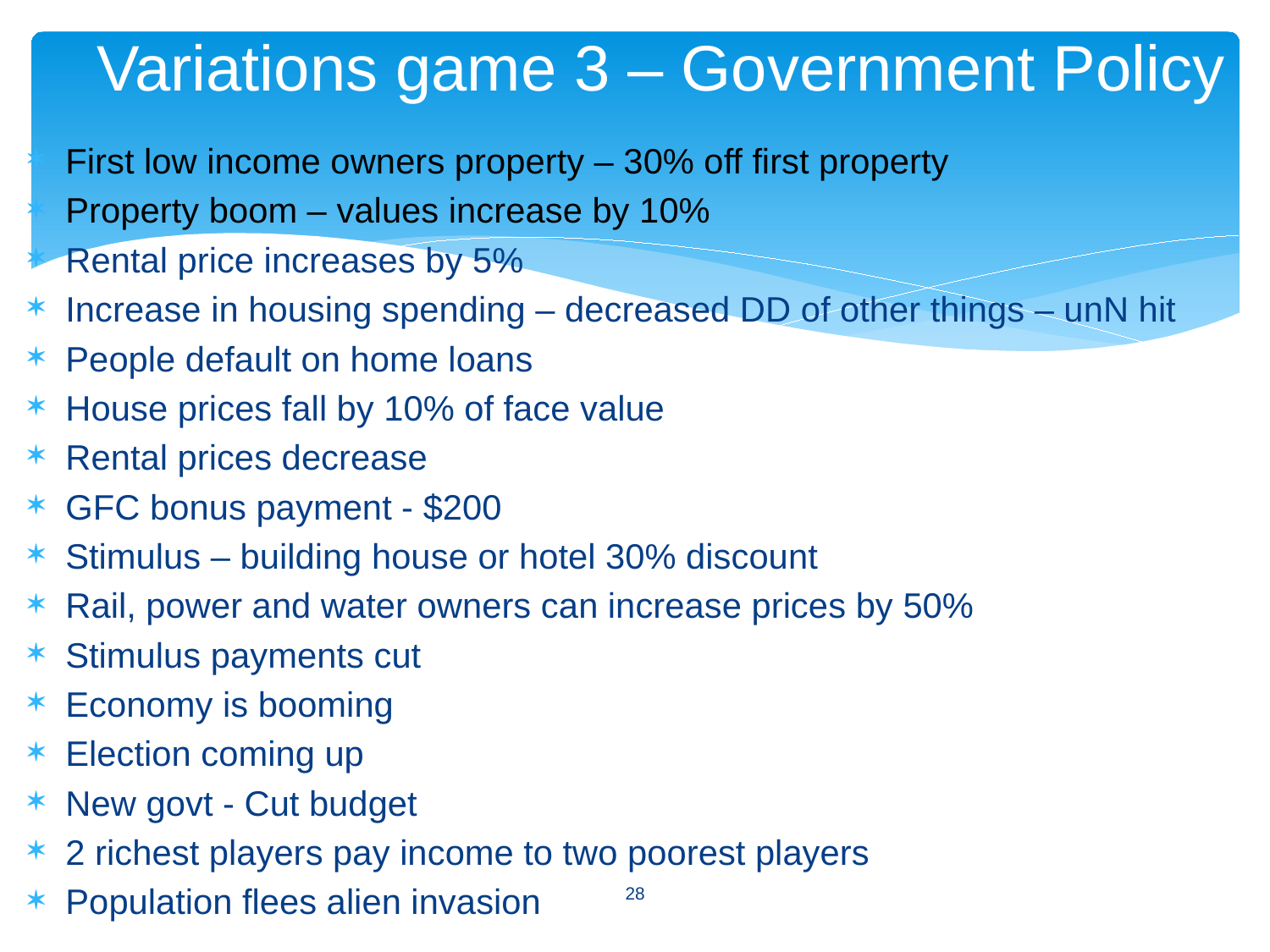

# Variations game 3 – Government Policy
First low income owners property – 30% off first property
Property boom – values increase by 10%
Rental price increases by 5%
Increase in housing spending – decreased DD of other things – unN hit
People default on home loans
House prices fall by 10% of face value
Rental prices decrease
GFC bonus payment - $200
Stimulus – building house or hotel 30% discount
Rail, power and water owners can increase prices by 50%
Stimulus payments cut
Economy is booming
Election coming up
New govt - Cut budget
2 richest players pay income to two poorest players
Population flees alien invasion
28